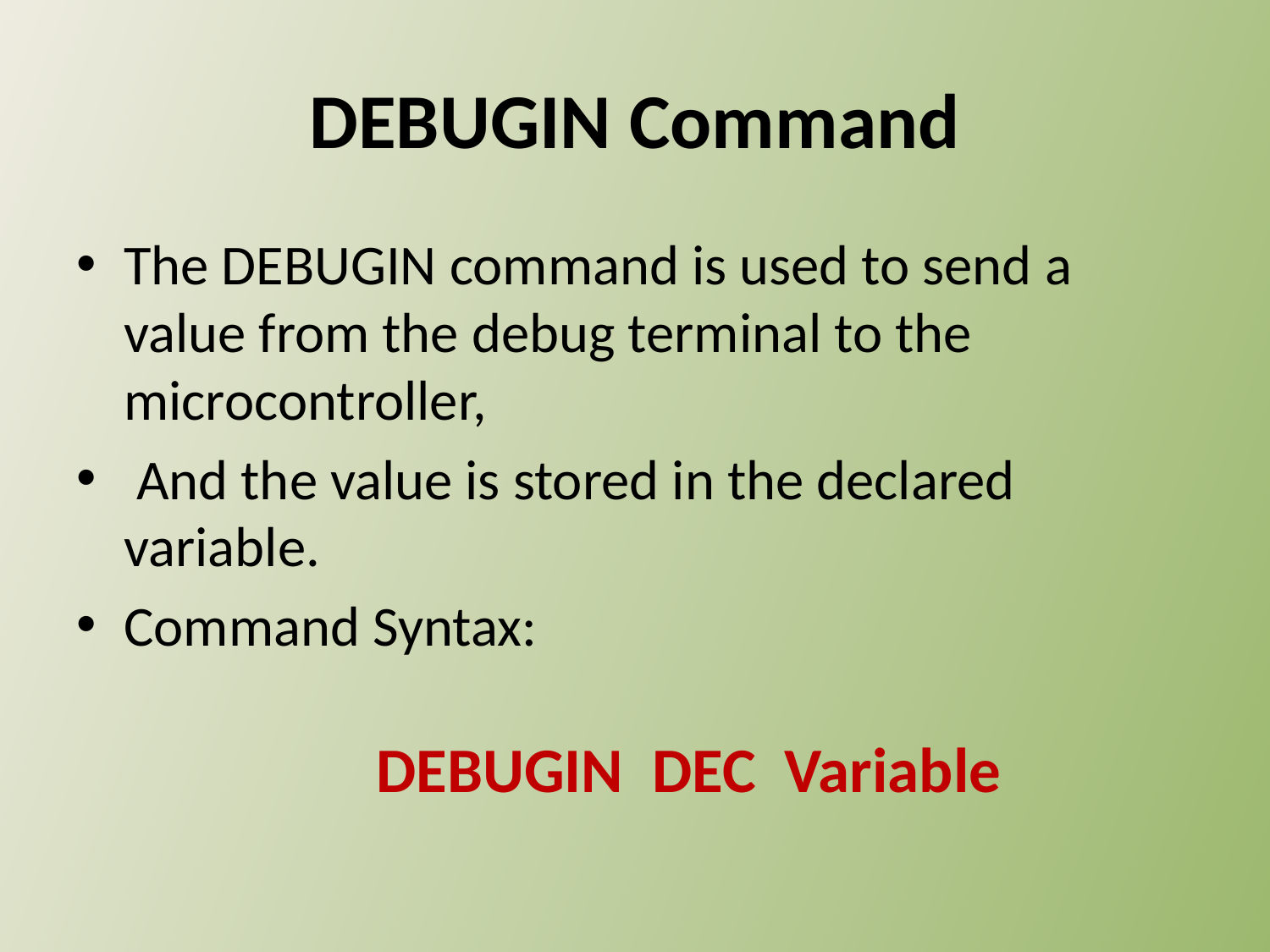

# DEBUGIN Command
The DEBUGIN command is used to send a value from the debug terminal to the microcontroller,
 And the value is stored in the declared variable.
Command Syntax:

		 DEBUGIN  DEC  Variable